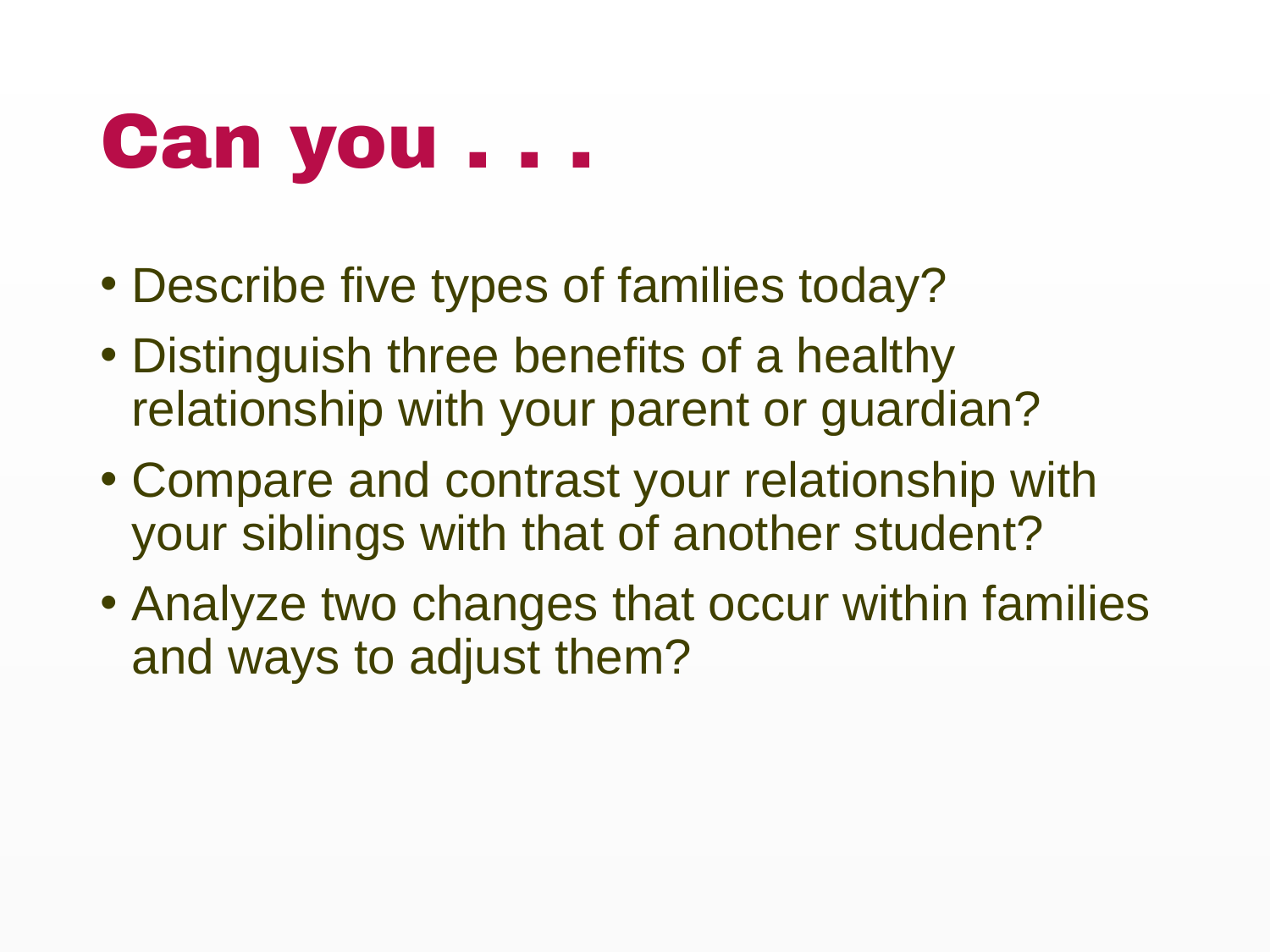

# Can you . . .
Describe five types of families today?
Distinguish three benefits of a healthy relationship with your parent or guardian?
Compare and contrast your relationship with your siblings with that of another student?
Analyze two changes that occur within families and ways to adjust them?